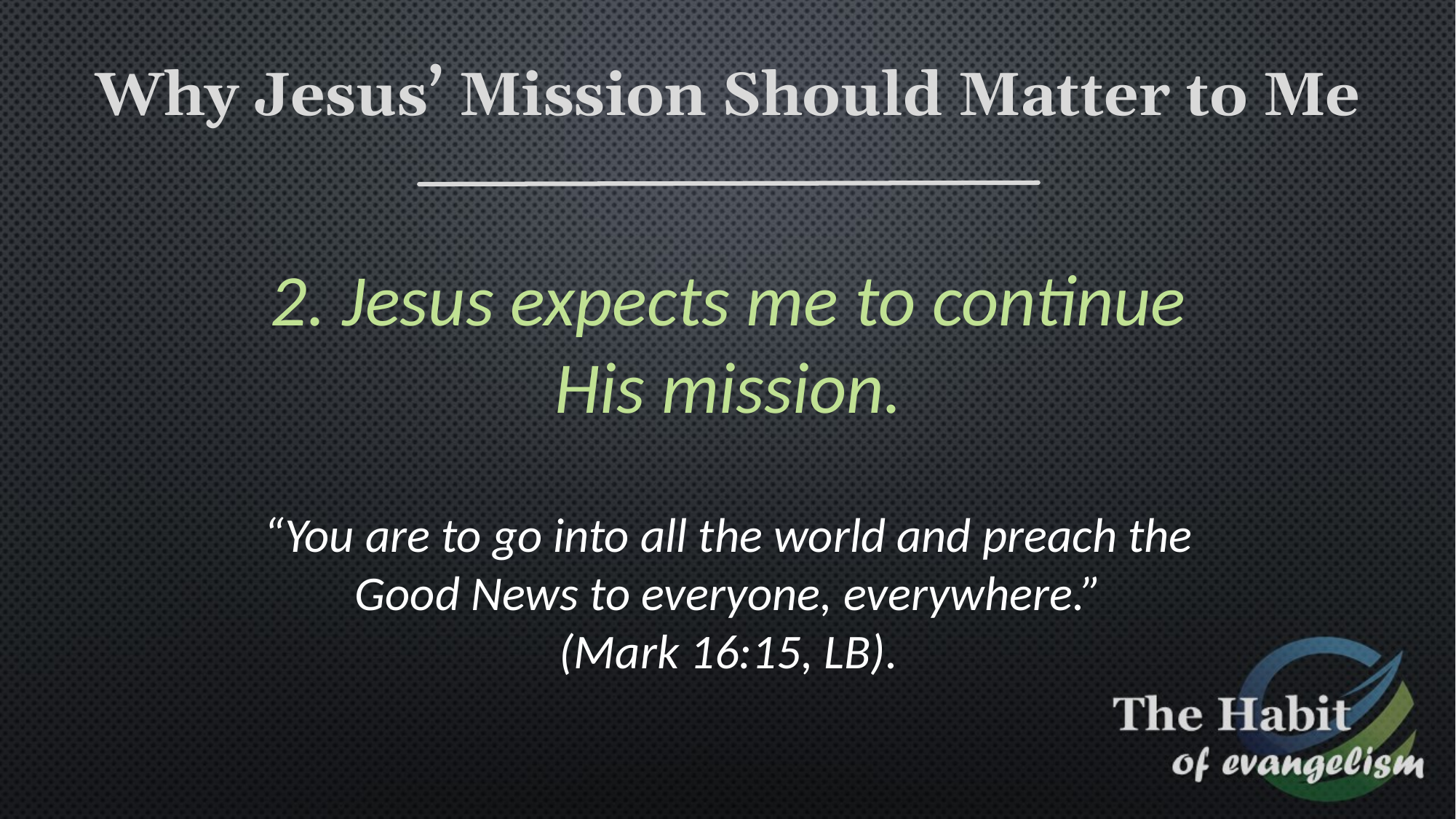

Why Jesus’ Mission Should Matter to Me
2. Jesus expects me to continue His mission.
“You are to go into all the world and preach the Good News to everyone, everywhere.”
(Mark 16:15, LB).